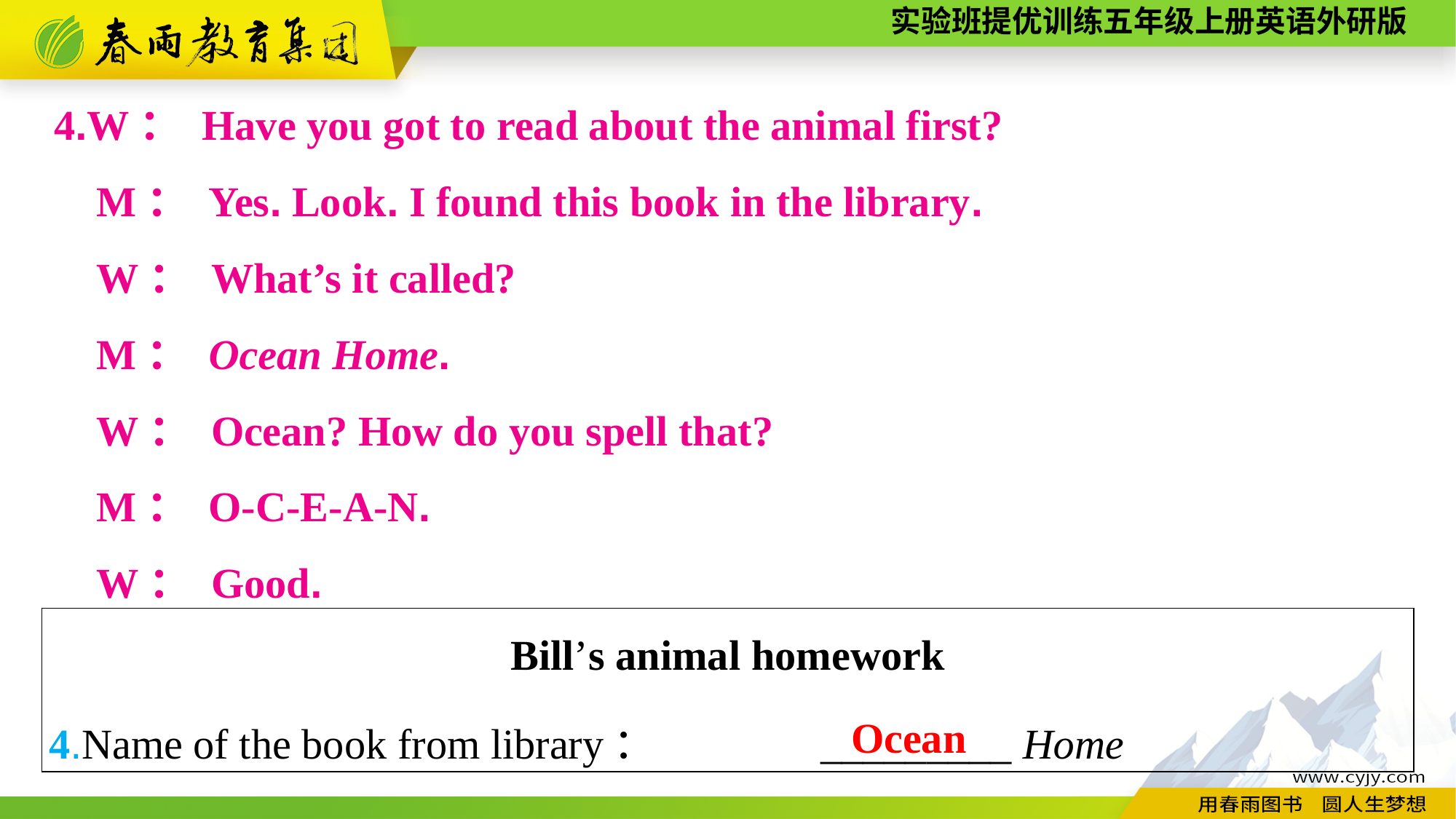

4.W： Have you got to read about the animal first?
M： Yes. Look. I found this book in the library.
W： What’s it called?
M： Ocean Home.
W： Ocean? How do you spell that?
M： O-C-E-A-N.
W： Good.
| Bill’s animal homework 4.Name of the book from library： \_\_\_\_\_\_\_\_\_ Home |
| --- |
Ocean